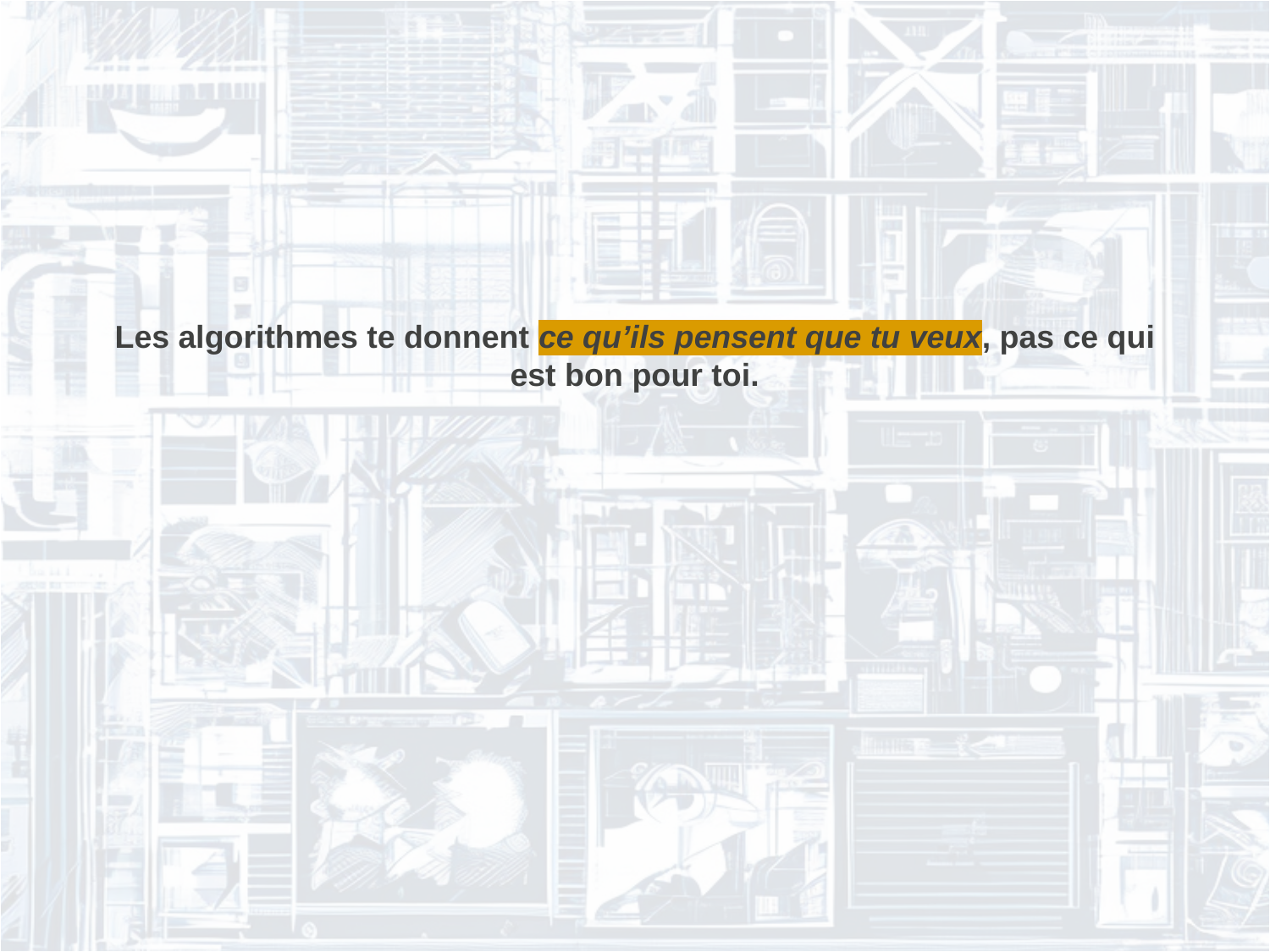

Les algorithmes te donnent ce qu’ils pensent que tu veux, pas ce qui est bon pour toi.